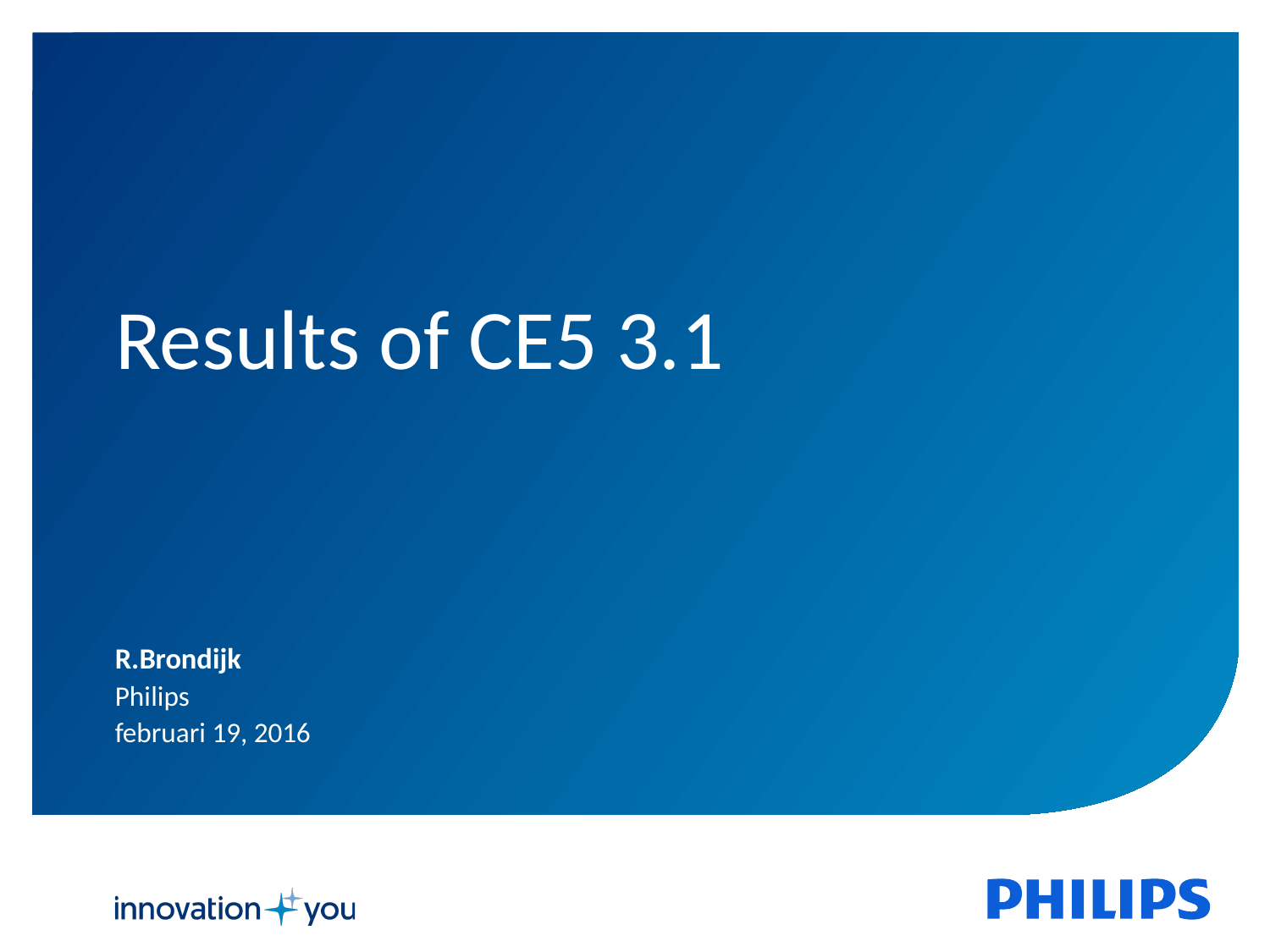

Results of CE5 3.1
R.Brondijk
Philips
februari 19, 2016